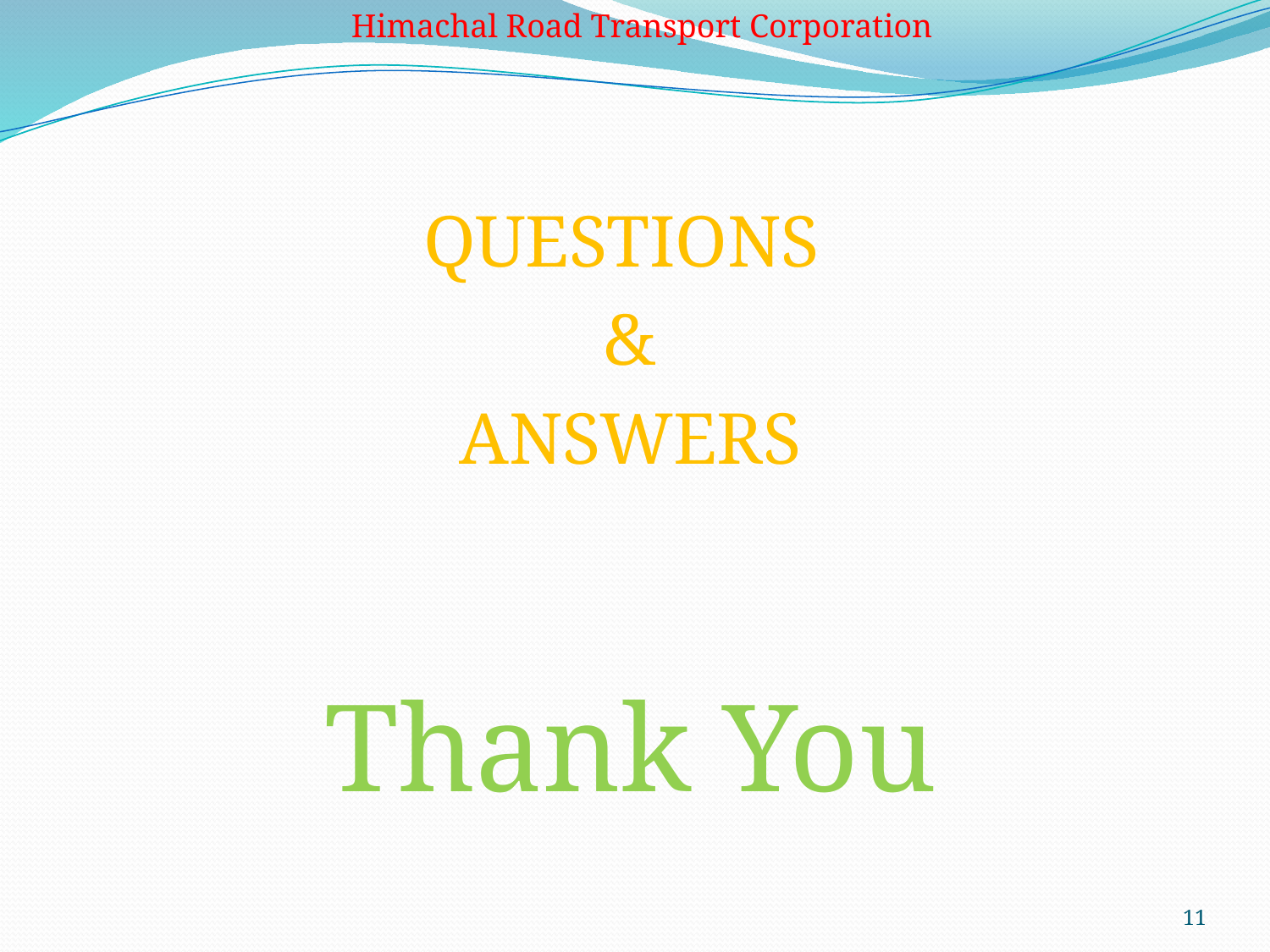

Himachal Road Transport Corporation
QUESTIONS
&
ANSWERS

Thank You
11